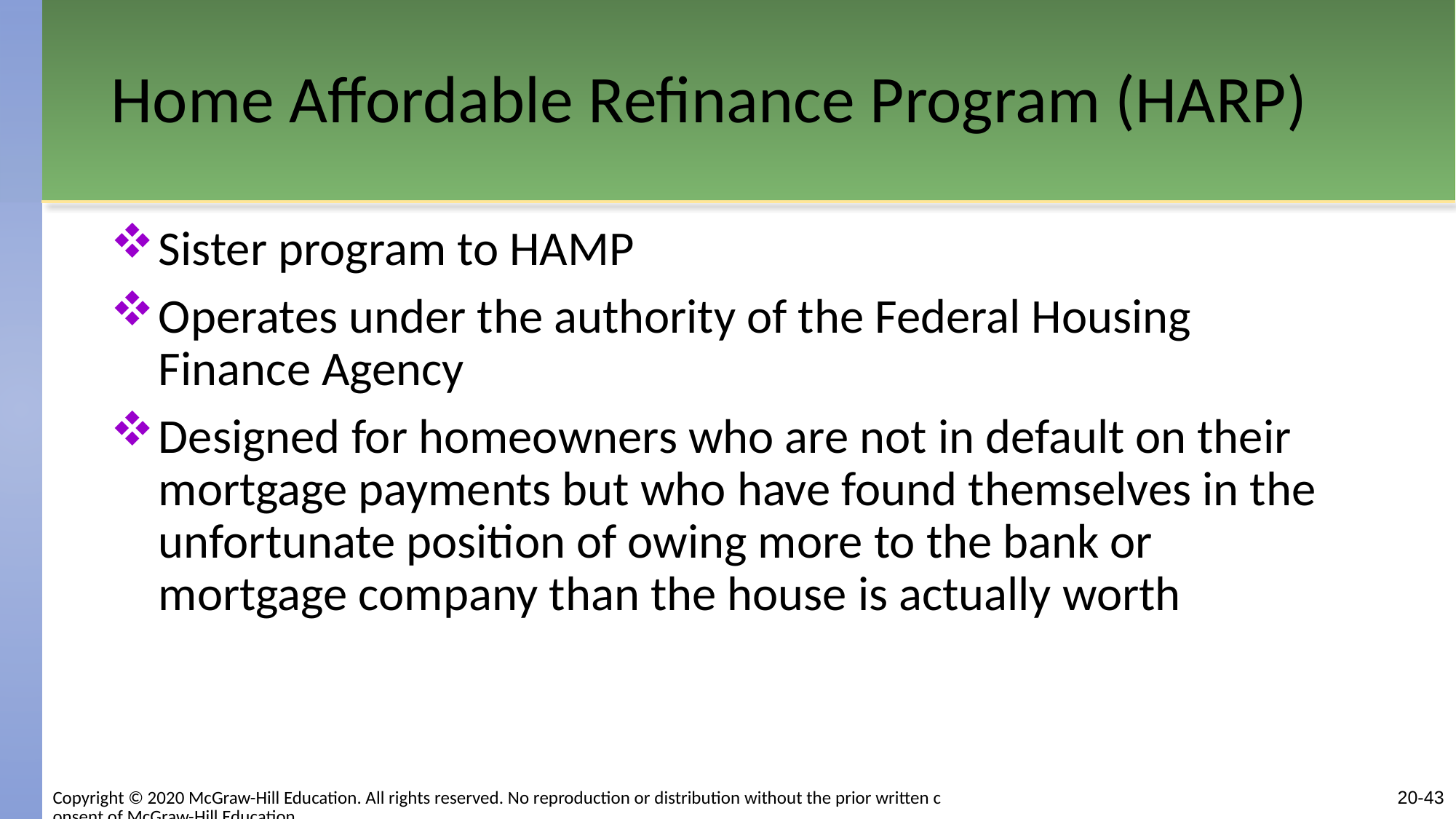

# Home Affordable Refinance Program (HARP)
Sister program to HAMP
Operates under the authority of the Federal Housing Finance Agency
Designed for homeowners who are not in default on their mortgage payments but who have found themselves in the unfortunate position of owing more to the bank or mortgage company than the house is actually worth
20-43
Copyright © 2020 McGraw-Hill Education. All rights reserved. No reproduction or distribution without the prior written consent of McGraw-Hill Education.